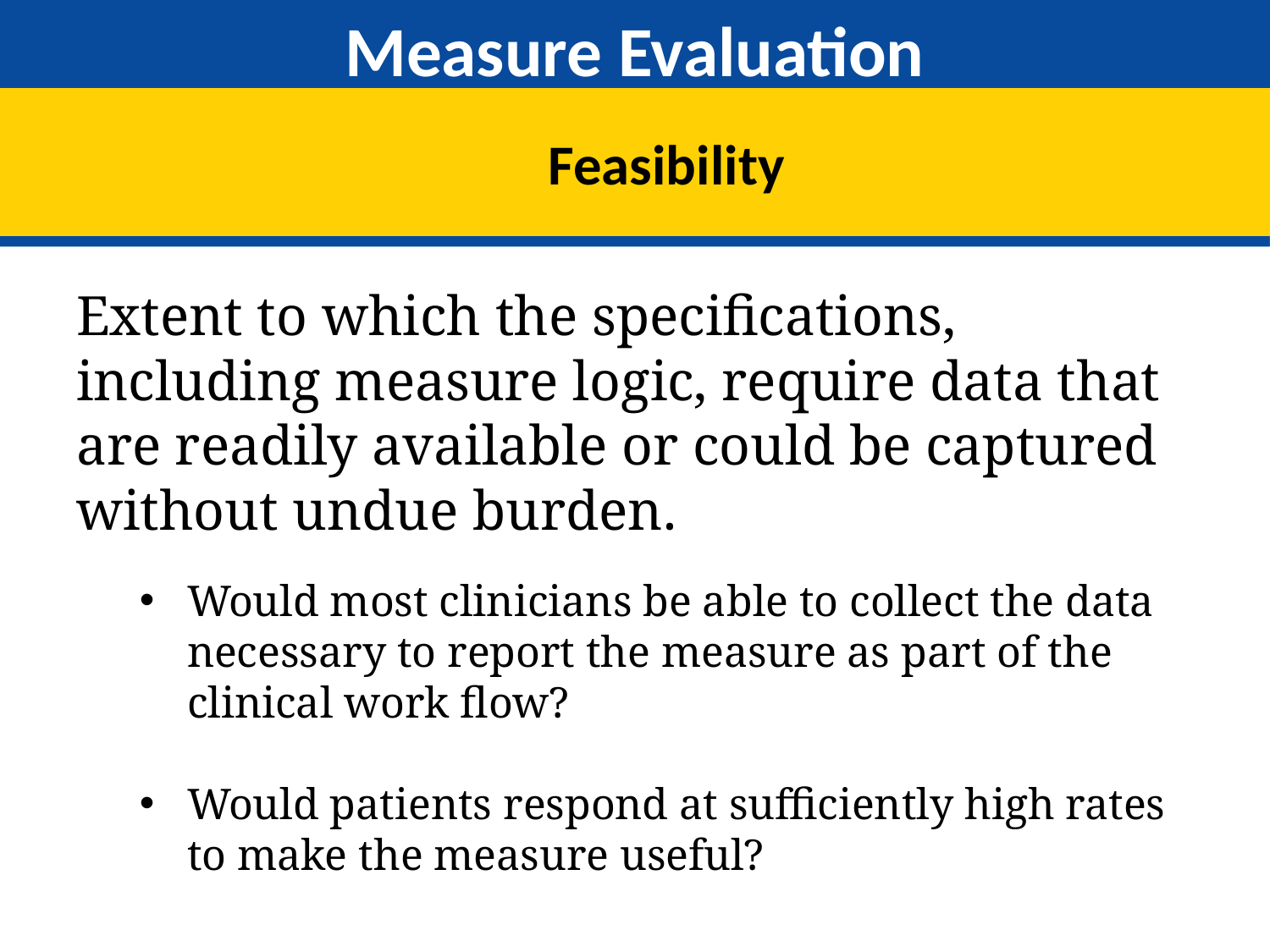

# Measure Evaluation
Feasibility
Extent to which the specifications, including measure logic, require data that are readily available or could be captured without undue burden.
Would most clinicians be able to collect the data necessary to report the measure as part of the clinical work flow?

Would patients respond at sufficiently high rates to make the measure useful?